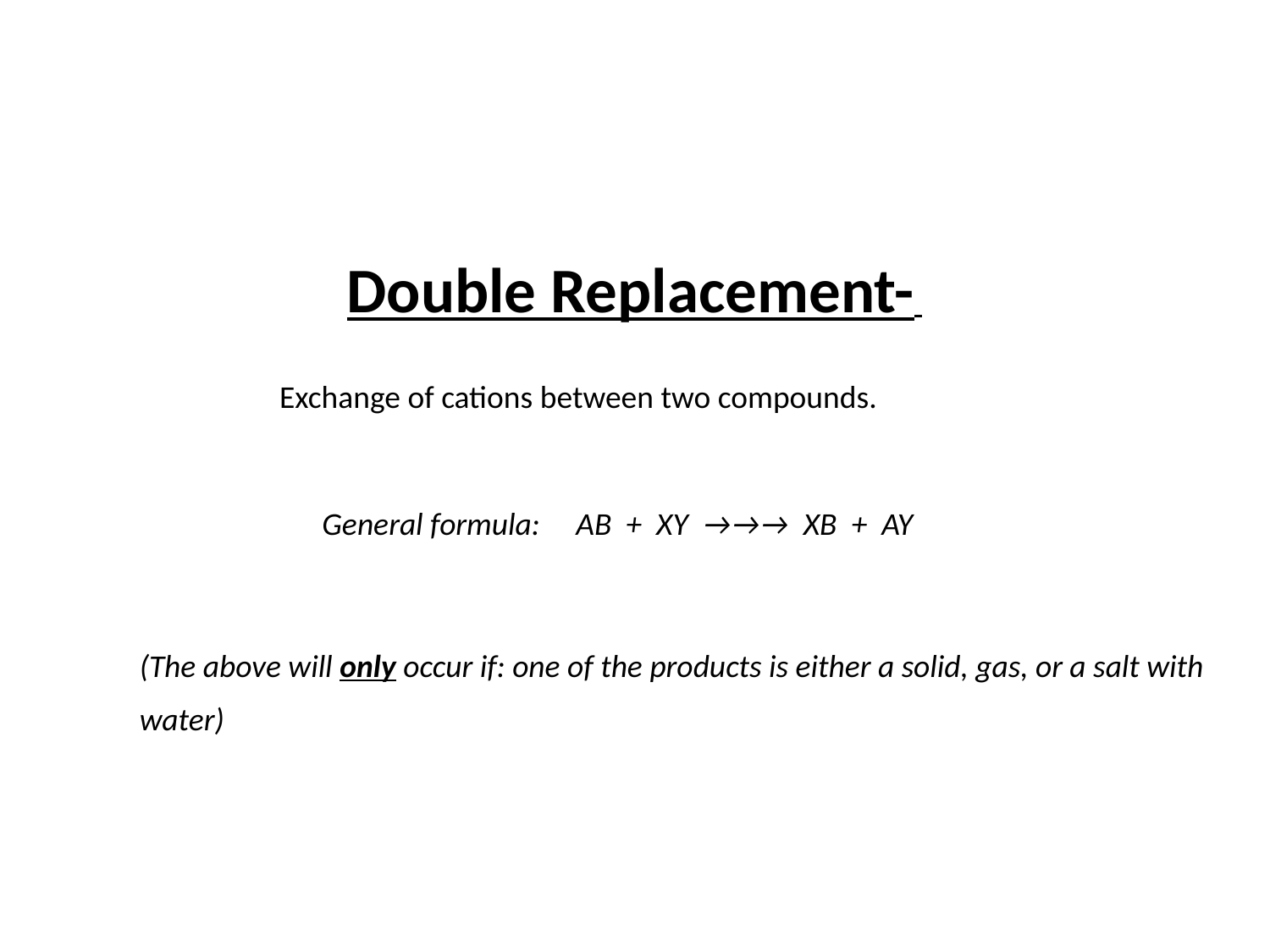

Double Replacement-
Exchange of cations between two compounds.

General formula:	AB  +  XY  →→→  XB  +  AY
(The above will only occur if: one of the products is either a solid, gas, or a salt with water)